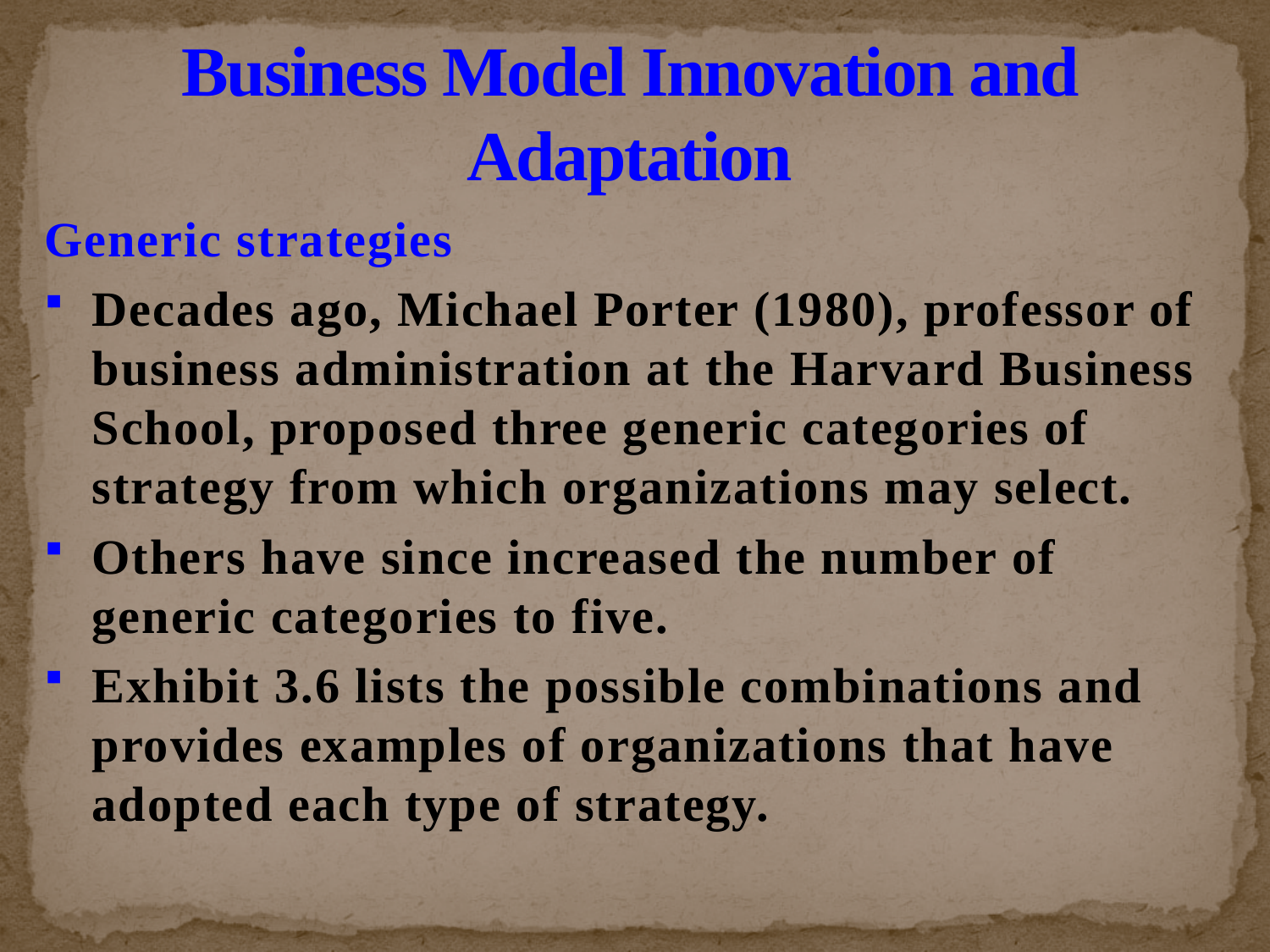

# Business Model Innovation and Adaptation
Generic strategies
Decades ago, Michael Porter (1980), professor of business administration at the Harvard Business School, proposed three generic categories of strategy from which organizations may select.
Others have since increased the number of generic categories to five.
Exhibit 3.6 lists the possible combinations and provides examples of organizations that have adopted each type of strategy.